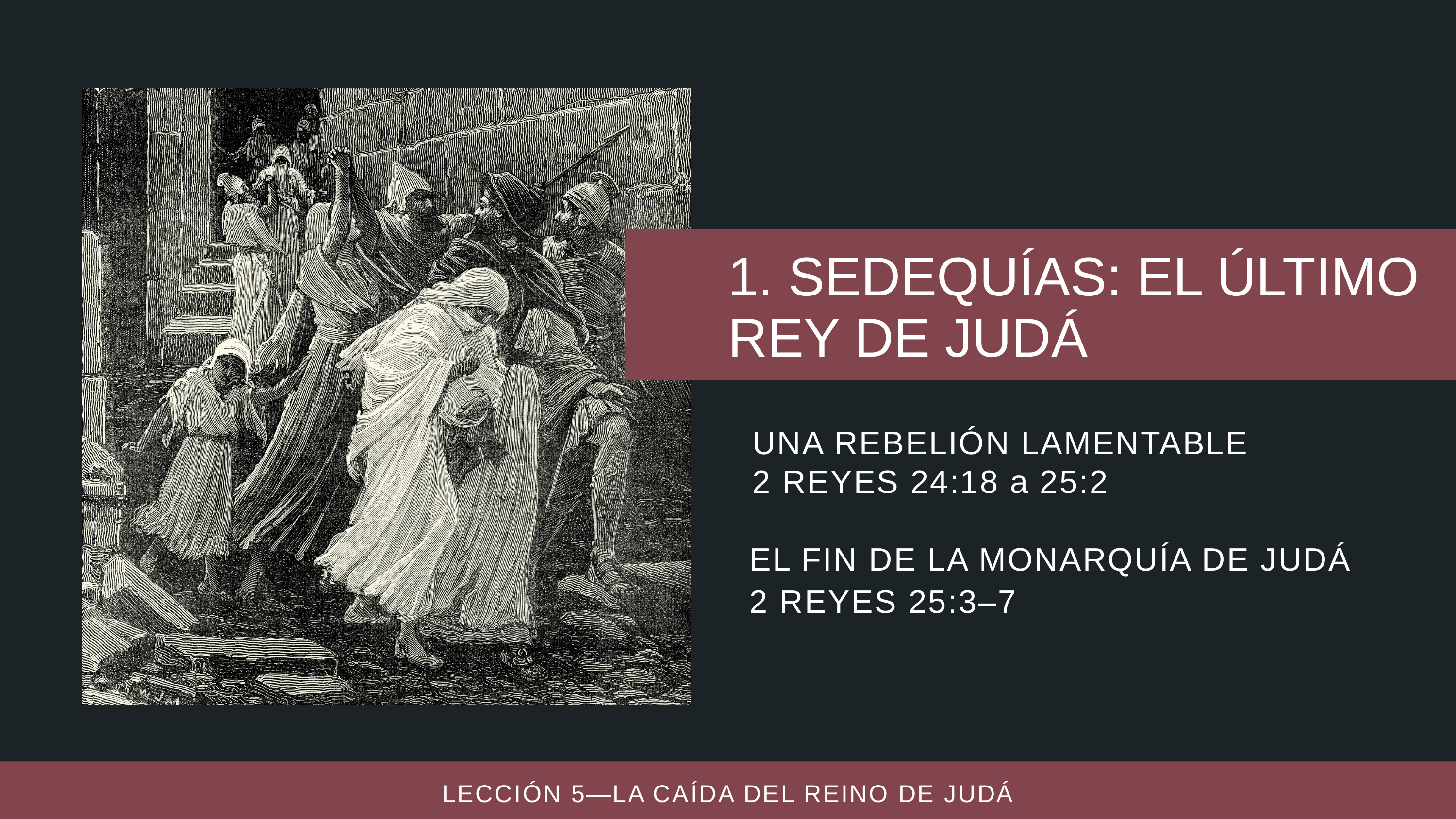

UNA REBELIÓN LAMENTABLE
2 REYES 24:18 a 25:2
EL FIN DE LA MONARQUÍA DE JUDÁ
2 REYES 25:3–7